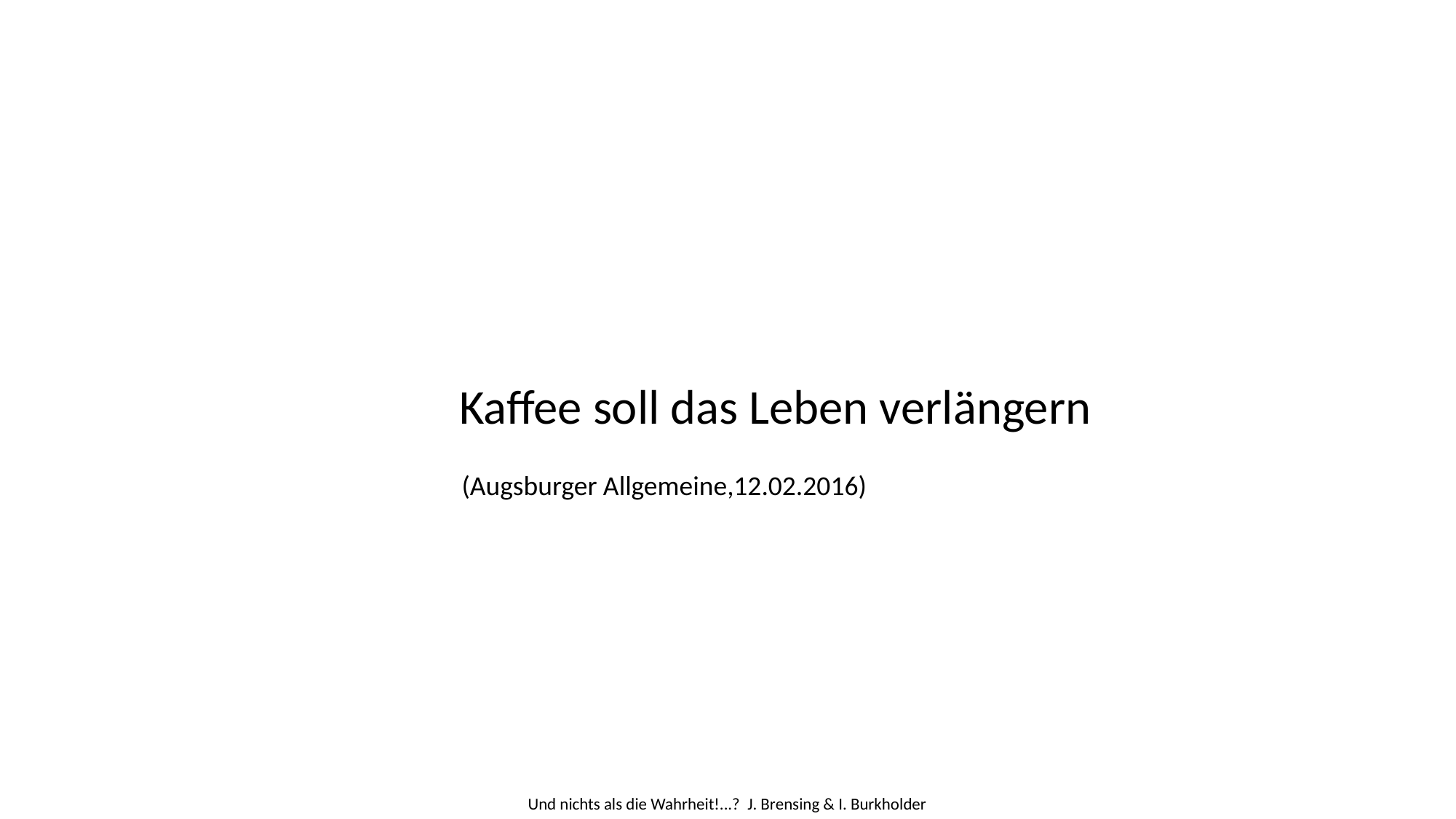

# Kaffee soll das Leben verlängern
(Augsburger Allgemeine,12.02.2016)
Und nichts als die Wahrheit!...?  J. Brensing & I. Burkholder